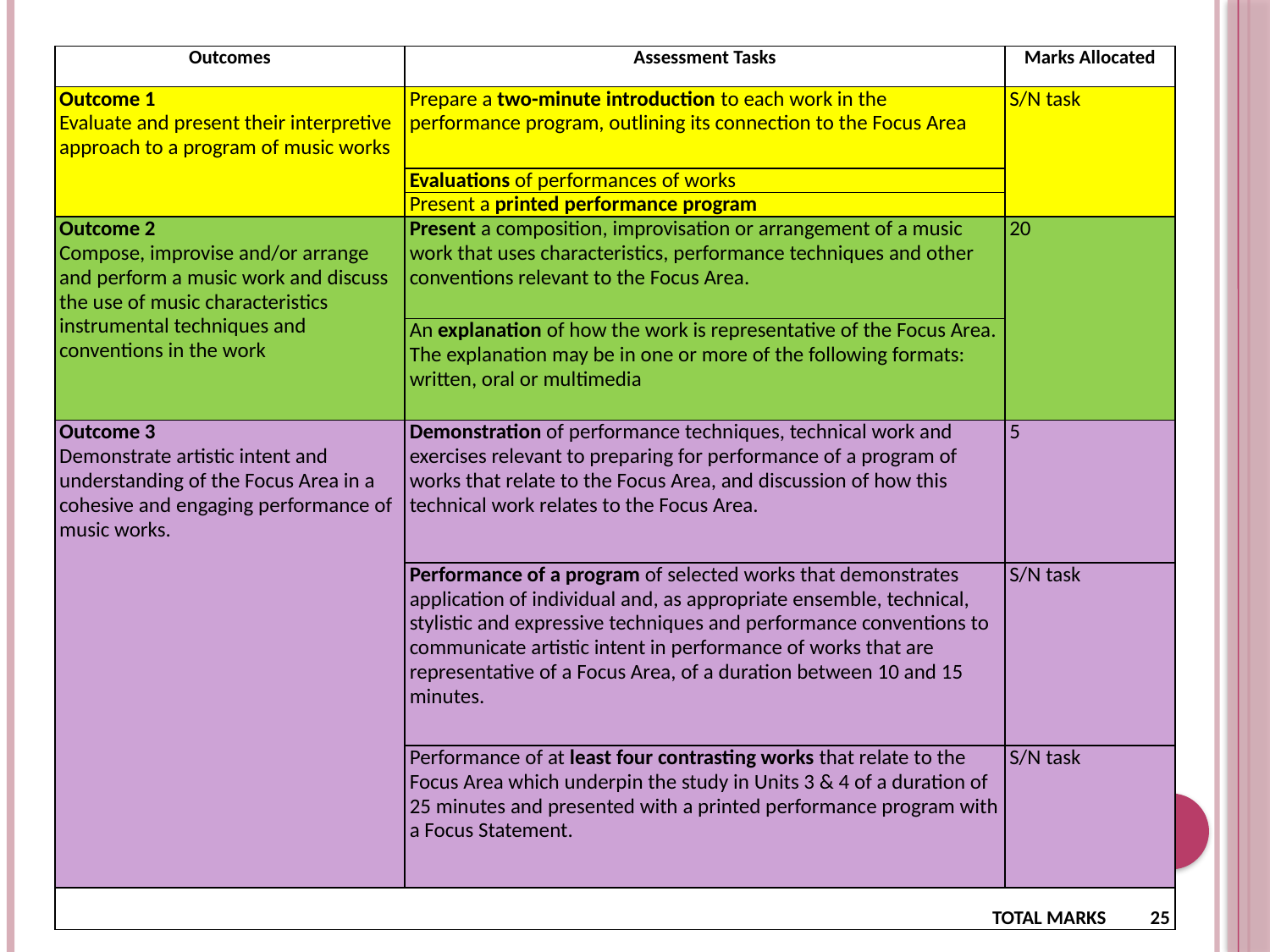

| Outcomes | Assessment Tasks | Marks Allocated |
| --- | --- | --- |
| Outcome 1 Evaluate and present their interpretive approach to a program of music works | Prepare a two-minute introduction to each work in the performance program, outlining its connection to the Focus Area | S/N task |
|  | Evaluations of performances of works |  |
|  | Present a printed performance program |  |
| Outcome 2 Compose, improvise and/or arrange and perform a music work and discuss the use of music characteristics instrumental techniques and conventions in the work | Present a composition, improvisation or arrangement of a music work that uses characteristics, performance techniques and other conventions relevant to the Focus Area. | 20 |
|  | An explanation of how the work is representative of the Focus Area. The explanation may be in one or more of the following formats: written, oral or multimedia |  |
| Outcome 3 Demonstrate artistic intent and understanding of the Focus Area in a cohesive and engaging performance of music works. | Demonstration of performance techniques, technical work and exercises relevant to preparing for performance of a program of works that relate to the Focus Area, and discussion of how this technical work relates to the Focus Area. | 5 |
|  | Performance of a program of selected works that demonstrates application of individual and, as appropriate ensemble, technical, stylistic and expressive techniques and performance conventions to communicate artistic intent in performance of works that are representative of a Focus Area, of a duration between 10 and 15 minutes. | S/N task |
|  | Performance of at least four contrasting works that relate to the Focus Area which underpin the study in Units 3 & 4 of a duration of 25 minutes and presented with a printed performance program with a Focus Statement. | S/N task |
| TOTAL MARKS 25 |  |  |